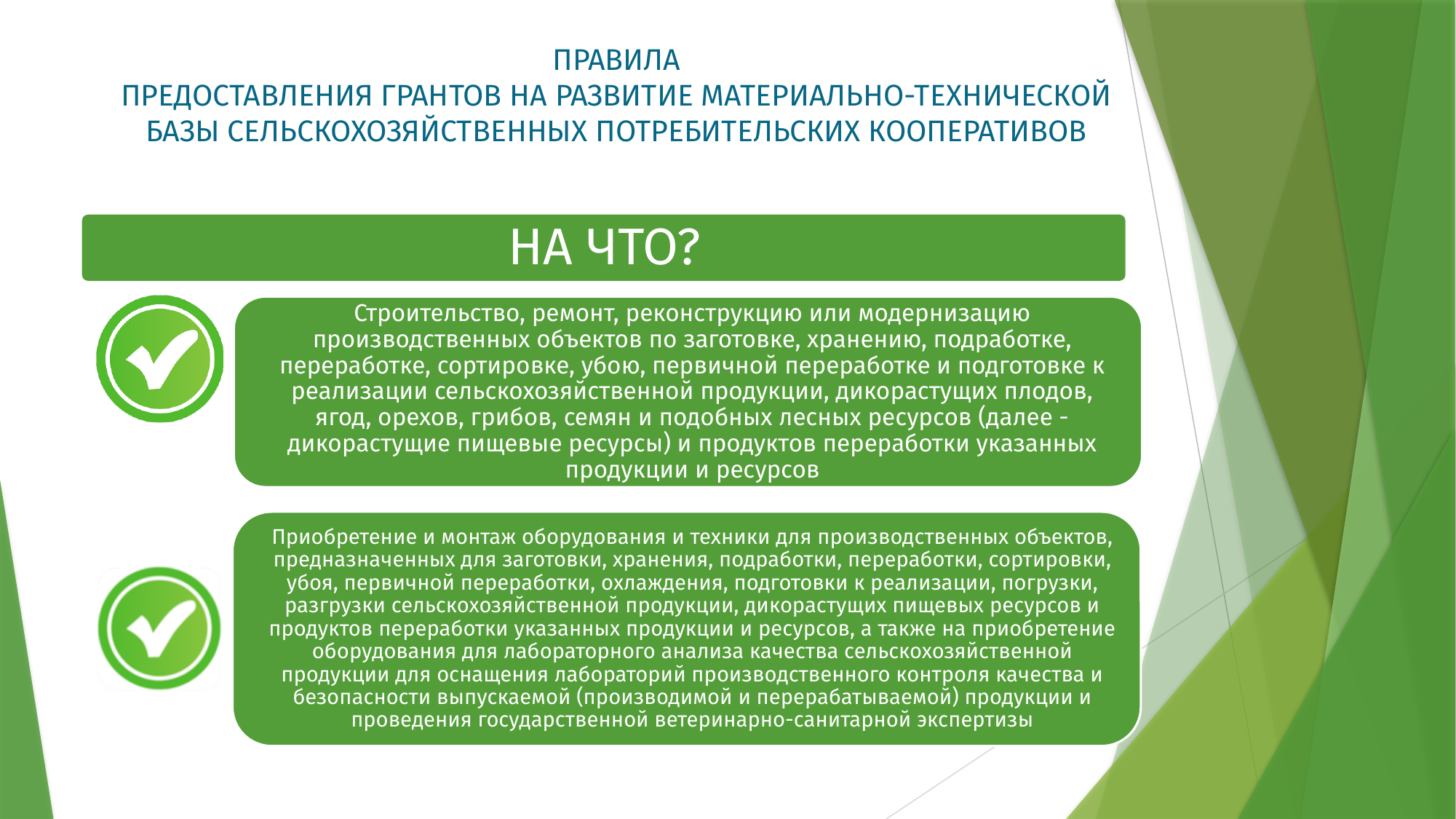

# ПРАВИЛА ПРЕДОСТАВЛЕНИЯ ГРАНТОВ НА РАЗВИТИЕ МАТЕРИАЛЬНО-ТЕХНИЧЕСКОЙ БАЗЫ СЕЛЬСКОХОЗЯЙСТВЕННЫХ ПОТРЕБИТЕЛЬСКИХ КООПЕРАТИВОВ
НА ЧТО?
Строительство, ремонт, реконструкцию или модернизацию производственных объектов по заготовке, хранению, подработке, переработке, сортировке, убою, первичной переработке и подготовке к реализации сельскохозяйственной продукции, дикорастущих плодов, ягод, орехов, грибов, семян и подобных лесных ресурсов (далее - дикорастущие пищевые ресурсы) и продуктов переработки указанных продукции и ресурсов
Приобретение и монтаж оборудования и техники для производственных объектов, предназначенных для заготовки, хранения, подработки, переработки, сортировки, убоя, первичной переработки, охлаждения, подготовки к реализации, погрузки, разгрузки сельскохозяйственной продукции, дикорастущих пищевых ресурсов и продуктов переработки указанных продукции и ресурсов, а также на приобретение оборудования для лабораторного анализа качества сельскохозяйственной продукции для оснащения лабораторий производственного контроля качества и безопасности выпускаемой (производимой и перерабатываемой) продукции и проведения государственной ветеринарно-санитарной экспертизы